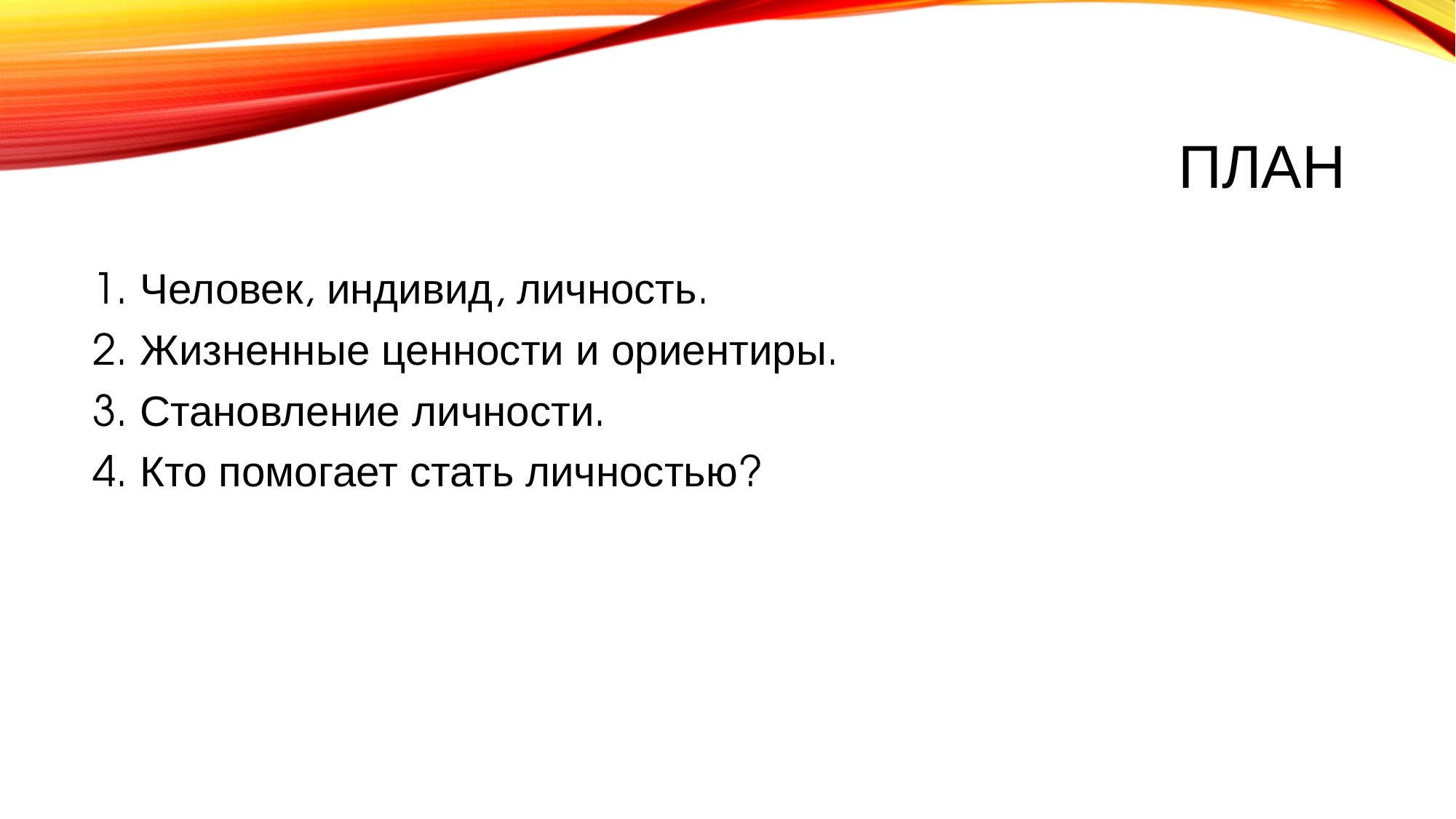

# План
1. Человек, индивид, личность.
2. Жизненные ценности и ориентиры.
3. Становление личности.
4. Кто помогает стать личностью?